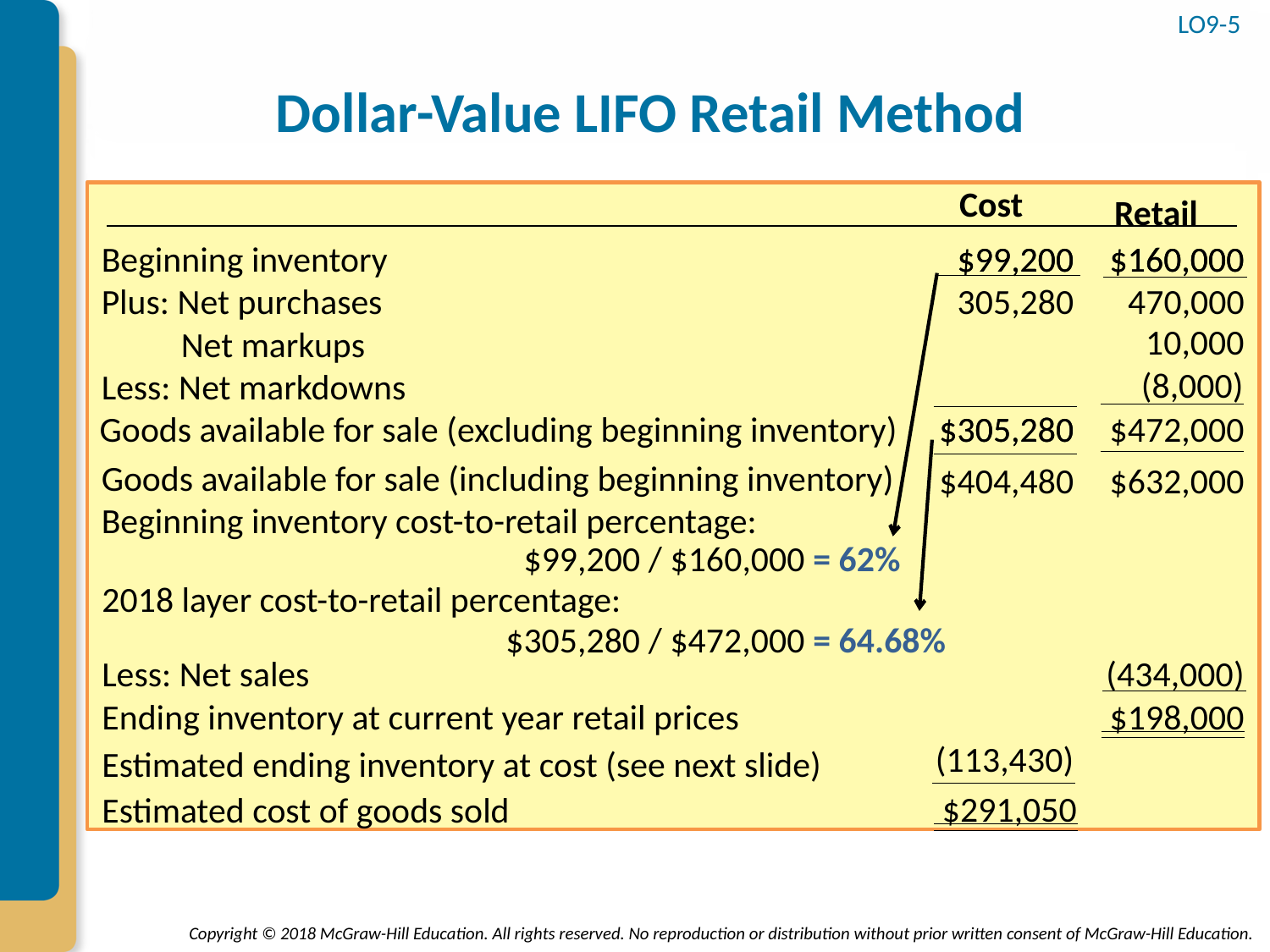

LO9-5
# Dollar-Value LIFO Retail Method
Cost

Retail
Beginning inventory
$99,200
$99,200
$160,000
$160,000
Plus: Net purchases
305,280
470,000
10,000
  Net markups
(8,000)
Less: Net markdowns
$305,280
Goods available for sale (excluding beginning inventory)
$305,280
$472,000
Goods available for sale (including beginning inventory)
$404,480
$632,000
Beginning inventory cost-to-retail percentage:
$99,200 / $160,000 = 62%
2018 layer cost-to-retail percentage:
$305,280 / $472,000 = 64.68%
Less: Net sales
(434,000)
Ending inventory at current year retail prices
$198,000
(113,430)
Estimated ending inventory at cost (see next slide)
$291,050
Estimated cost of goods sold